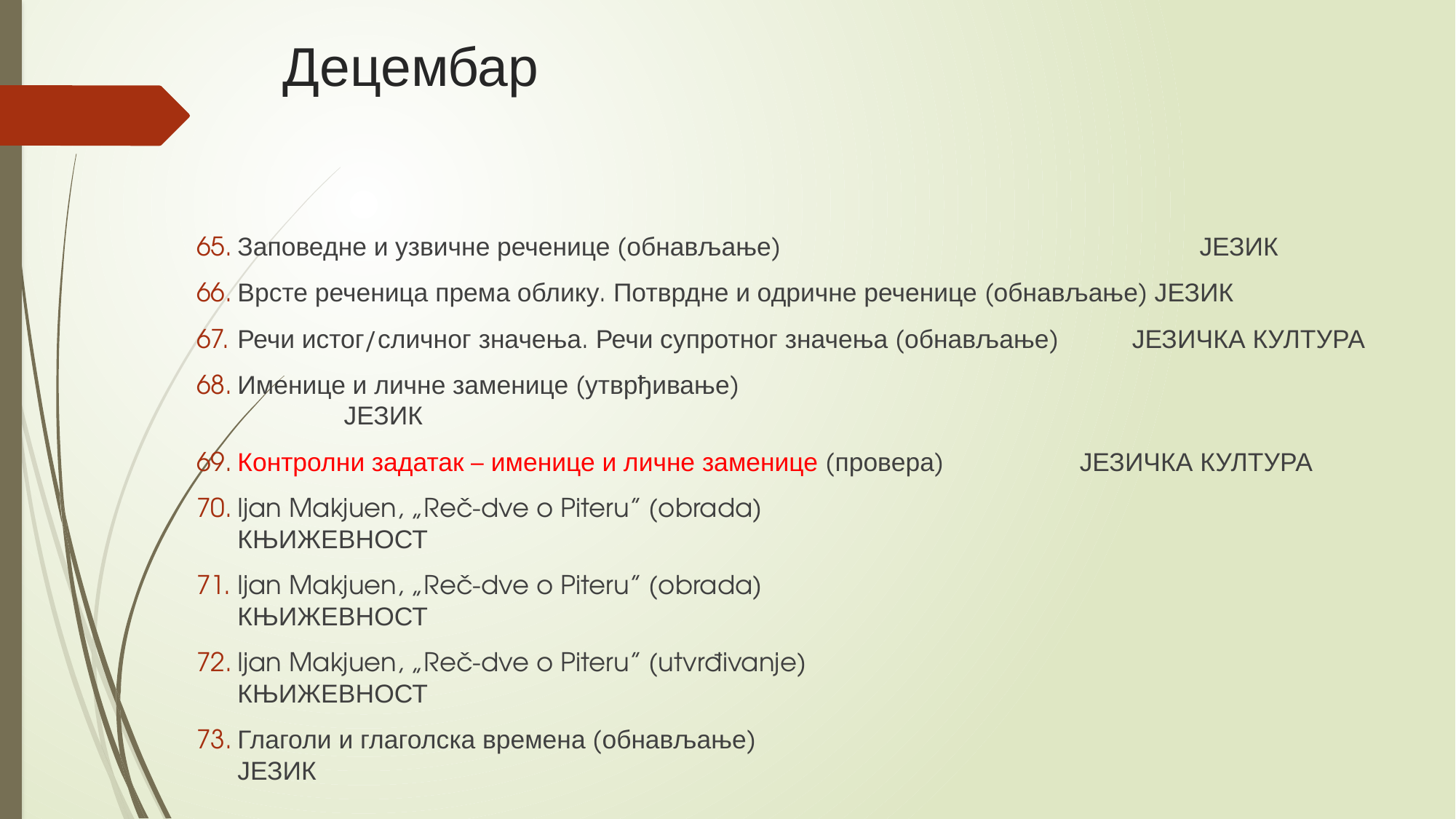

# Децембар
Заповедне и узвичне реченице (обнављање)                                                           ЈЕЗИК
Врсте реченица према облику. Потврдне и одричне реченице (обнављање) ЈЕЗИК
Речи истог/сличног значења. Речи супротног значења (обнављање) 	   ЈЕЗИЧКА КУЛТУРА
Именице и личне заменице (утврђивање) 						                        ЈЕЗИК
Контролни задатак – именице и личне заменице (провера)	           ЈЕЗИЧКА КУЛТУРА
Ijan Makjuen, „Reč-dve o Piteru” (obrada) 					                       КЊИЖЕВНОСТ
Ijan Makjuen, „Reč-dve o Piteru” (obrada) 					                       КЊИЖЕВНОСТ
Ijan Makjuen, „Reč-dve o Piteru” (utvrđivanje) 				                       КЊИЖЕВНОСТ
Глаголи и глаголска времена (обнављање) 					                        ЈЕЗИК